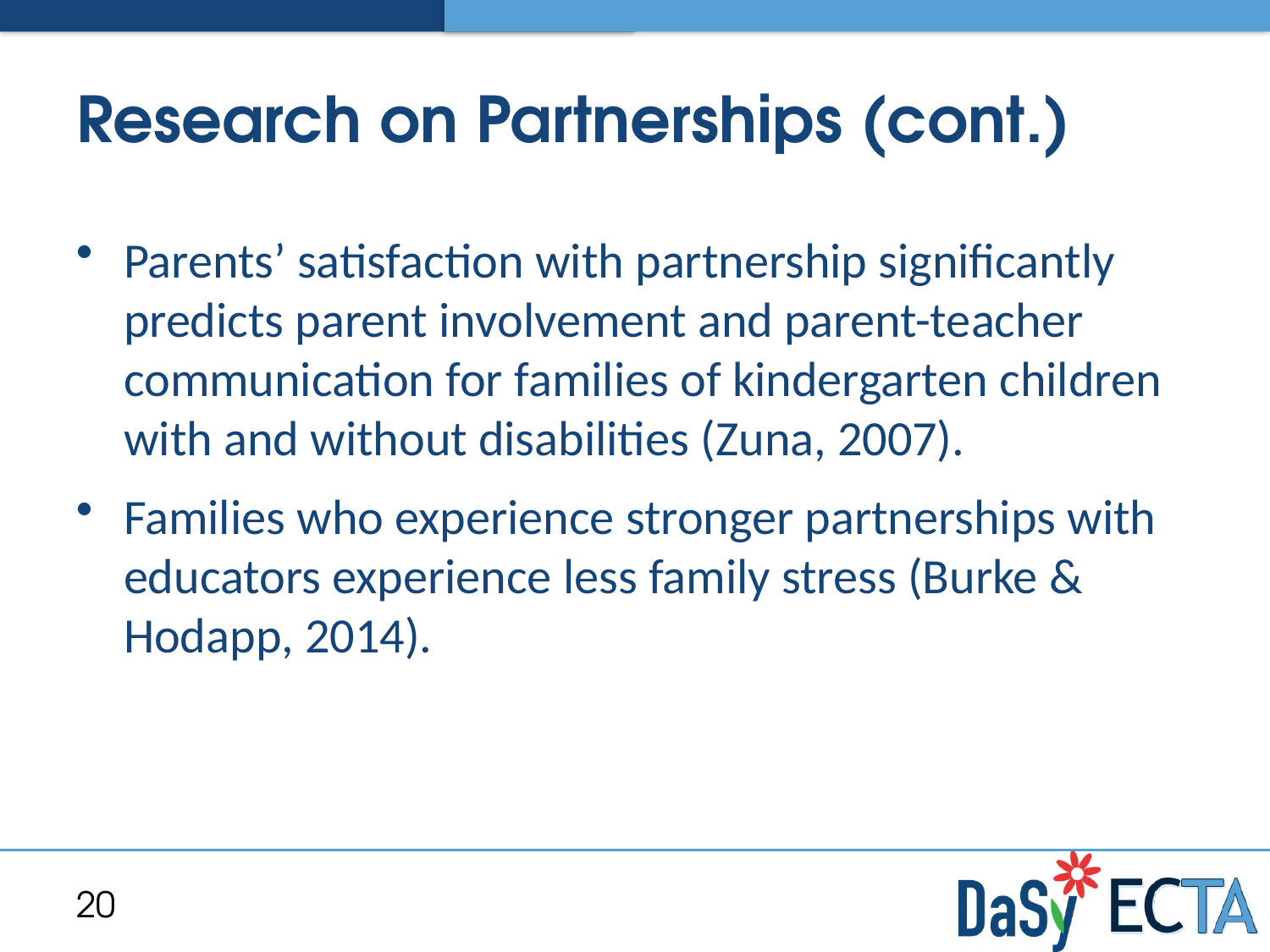

# Research on Partnerships (cont.)
Parents’ satisfaction with partnership significantly predicts parent involvement and parent-teacher communication for families of kindergarten children with and without disabilities (Zuna, 2007).
Families who experience stronger partnerships with educators experience less family stress (Burke & Hodapp, 2014).
20